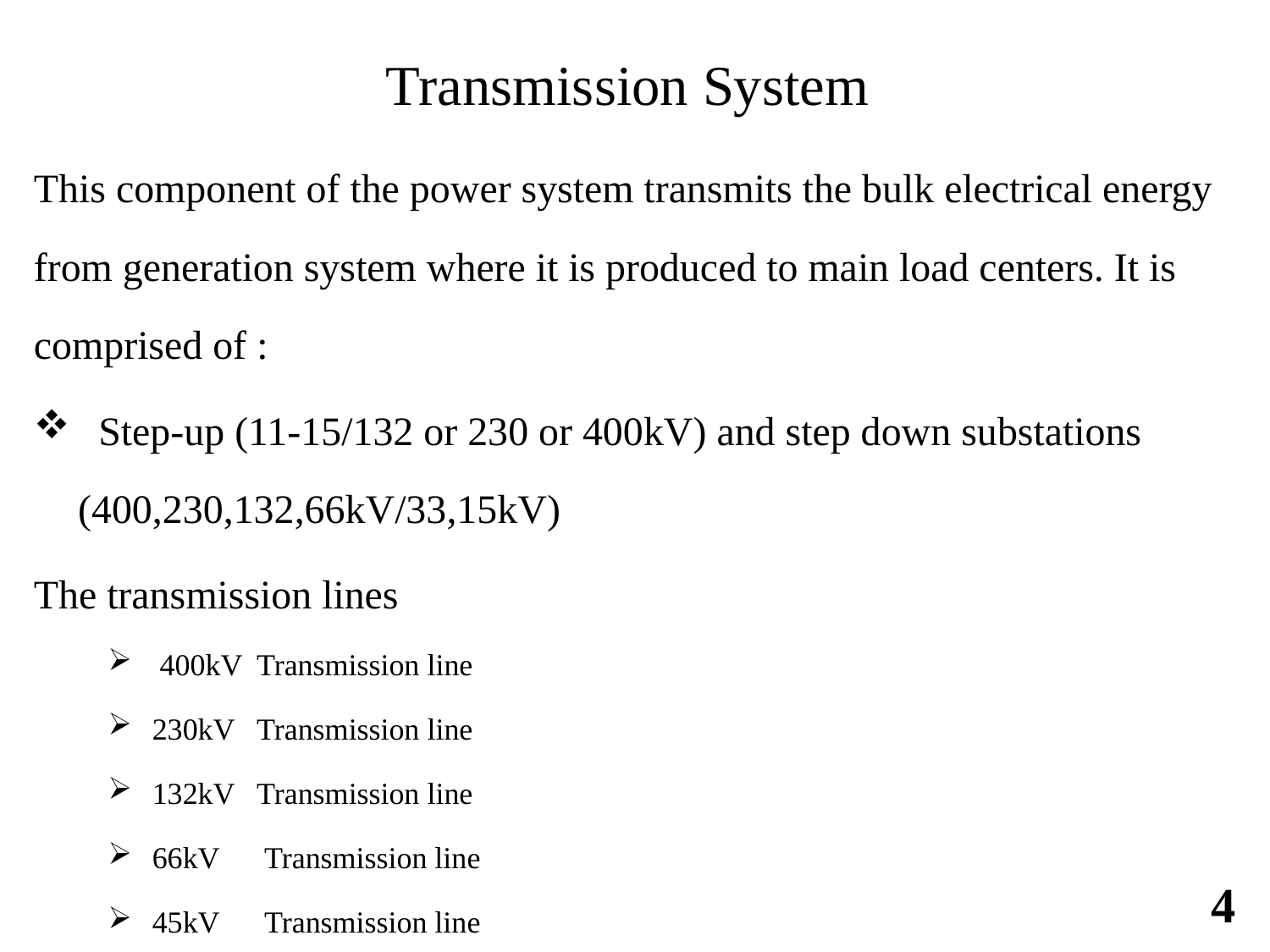

# Transmission System
This component of the power system transmits the bulk electrical energy from generation system where it is produced to main load centers. It is comprised of :
  Step-up (11-15/132 or 230 or 400kV) and step down substations (400,230,132,66kV/33,15kV)
The transmission lines
 400kV  Transmission line
230kV   Transmission line
132kV   Transmission line
66kV      Transmission line
45kV      Transmission line
4